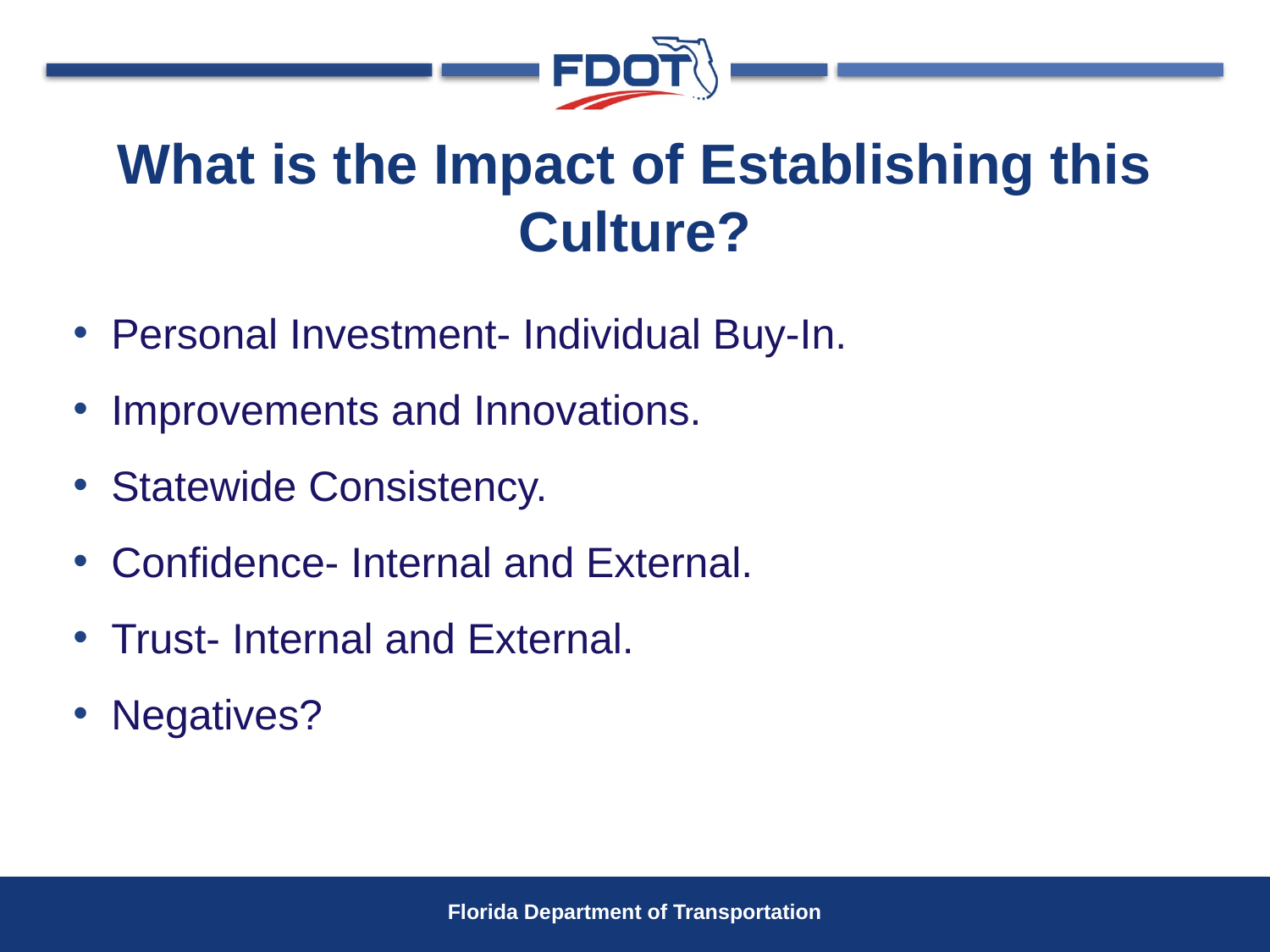

# What is the Impact of Establishing this Culture?
Personal Investment- Individual Buy-In.
Improvements and Innovations.
Statewide Consistency.
Confidence- Internal and External.
Trust- Internal and External.
Negatives?